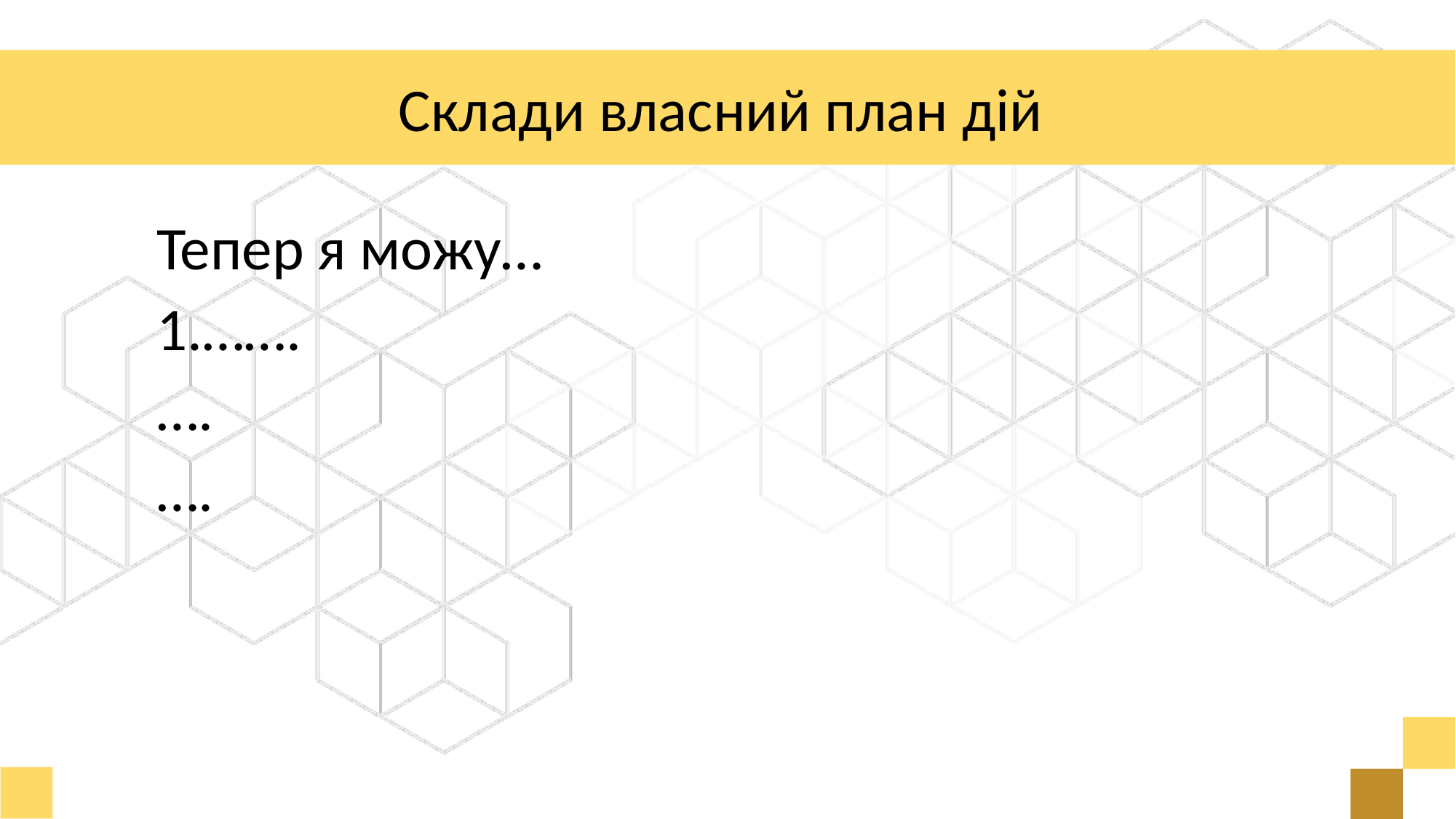

Склади власний план дій
Тепер я можу…
…….
….
….